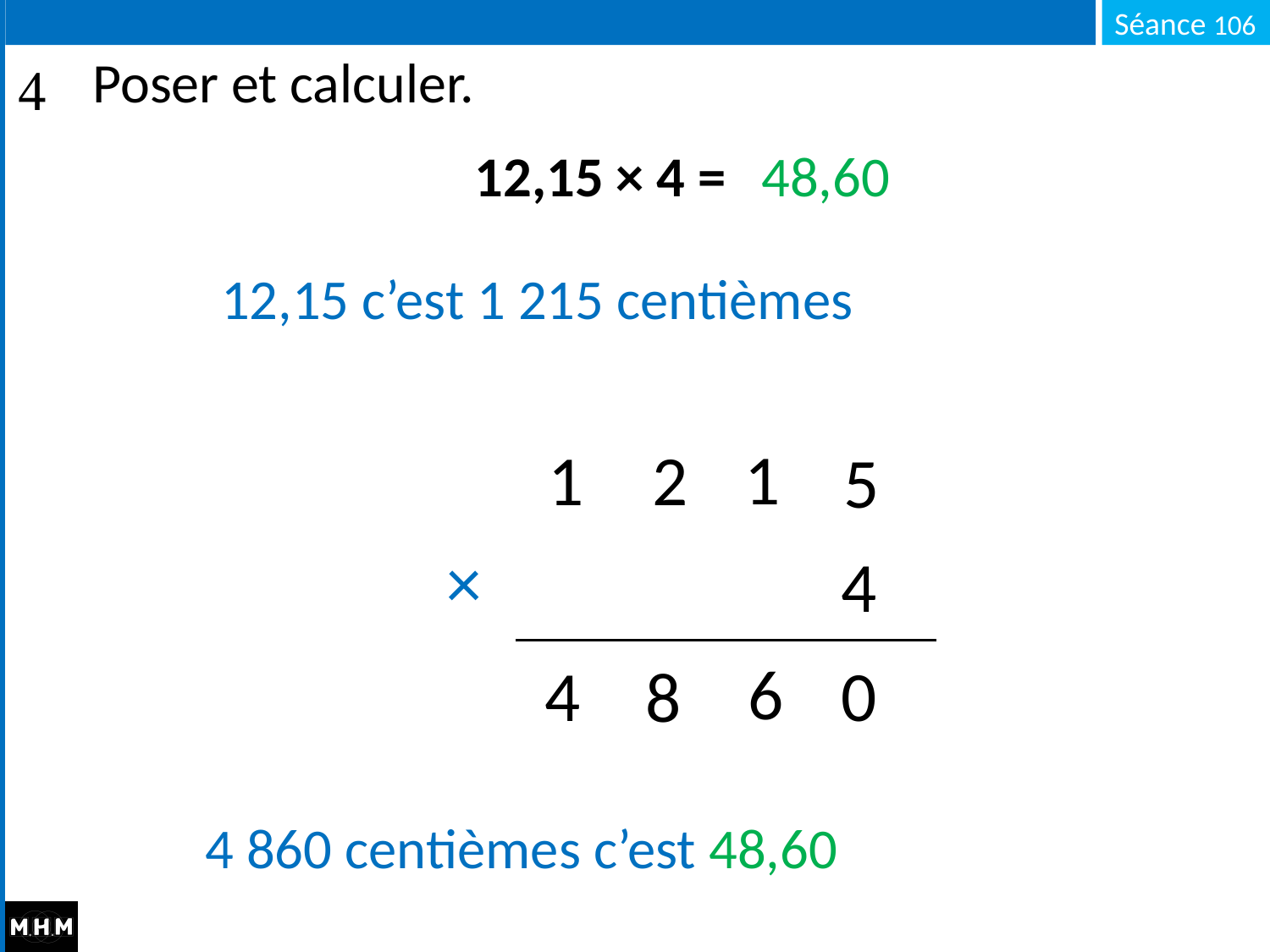

# Poser et calculer.
 12,15 × 4 = ?
48,60
 12,15 c’est 1 215 centièmes
1
1
2
5

×
4
2
6
0
4
8
4

4 860 centièmes c’est 48,60